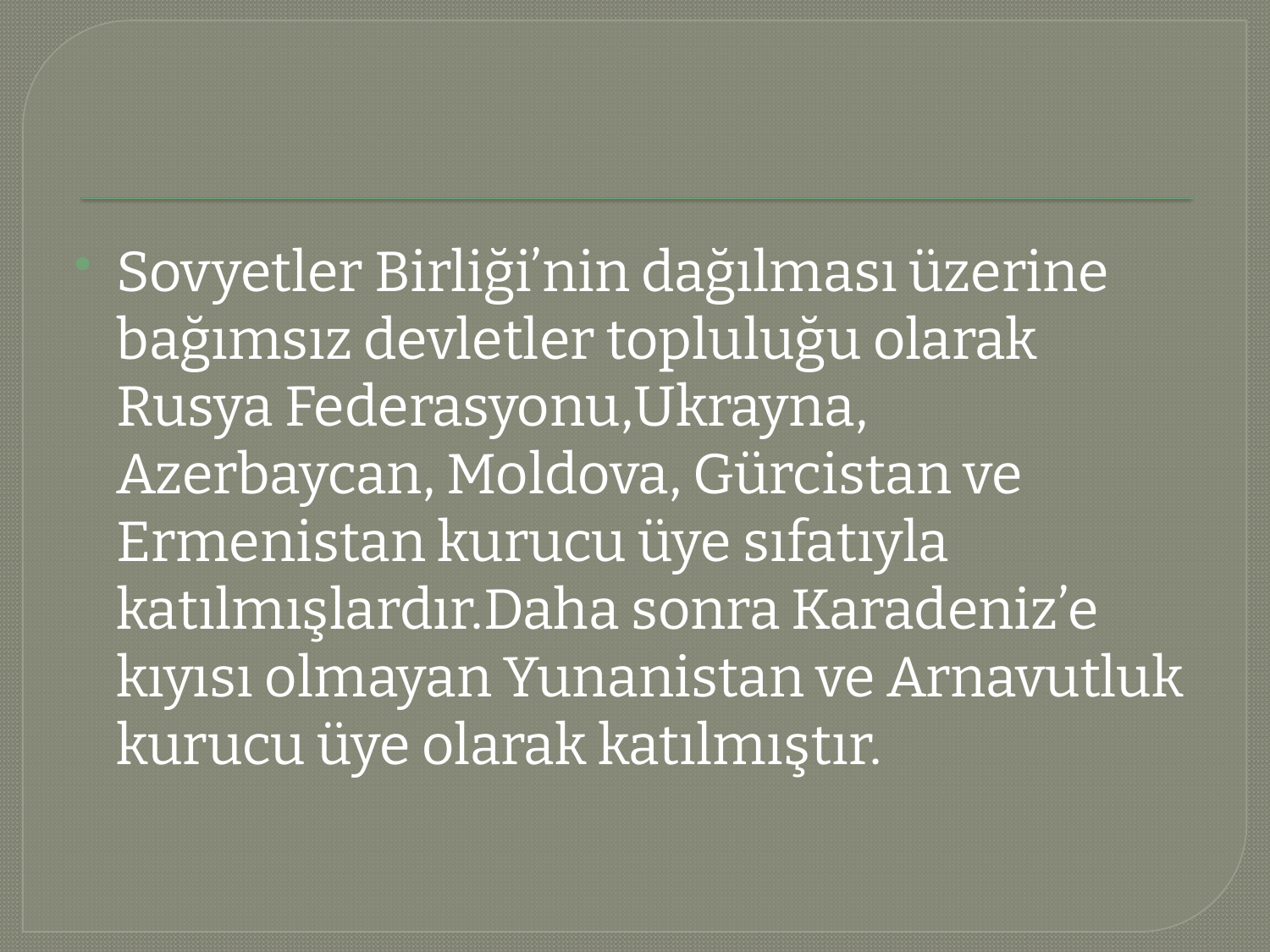

#
Sovyetler Birliği’nin dağılması üzerine bağımsız devletler topluluğu olarak Rusya Federasyonu,Ukrayna, Azerbaycan, Moldova, Gürcistan ve Ermenistan kurucu üye sıfatıyla katılmışlardır.Daha sonra Karadeniz’e kıyısı olmayan Yunanistan ve Arnavutluk kurucu üye olarak katılmıştır.